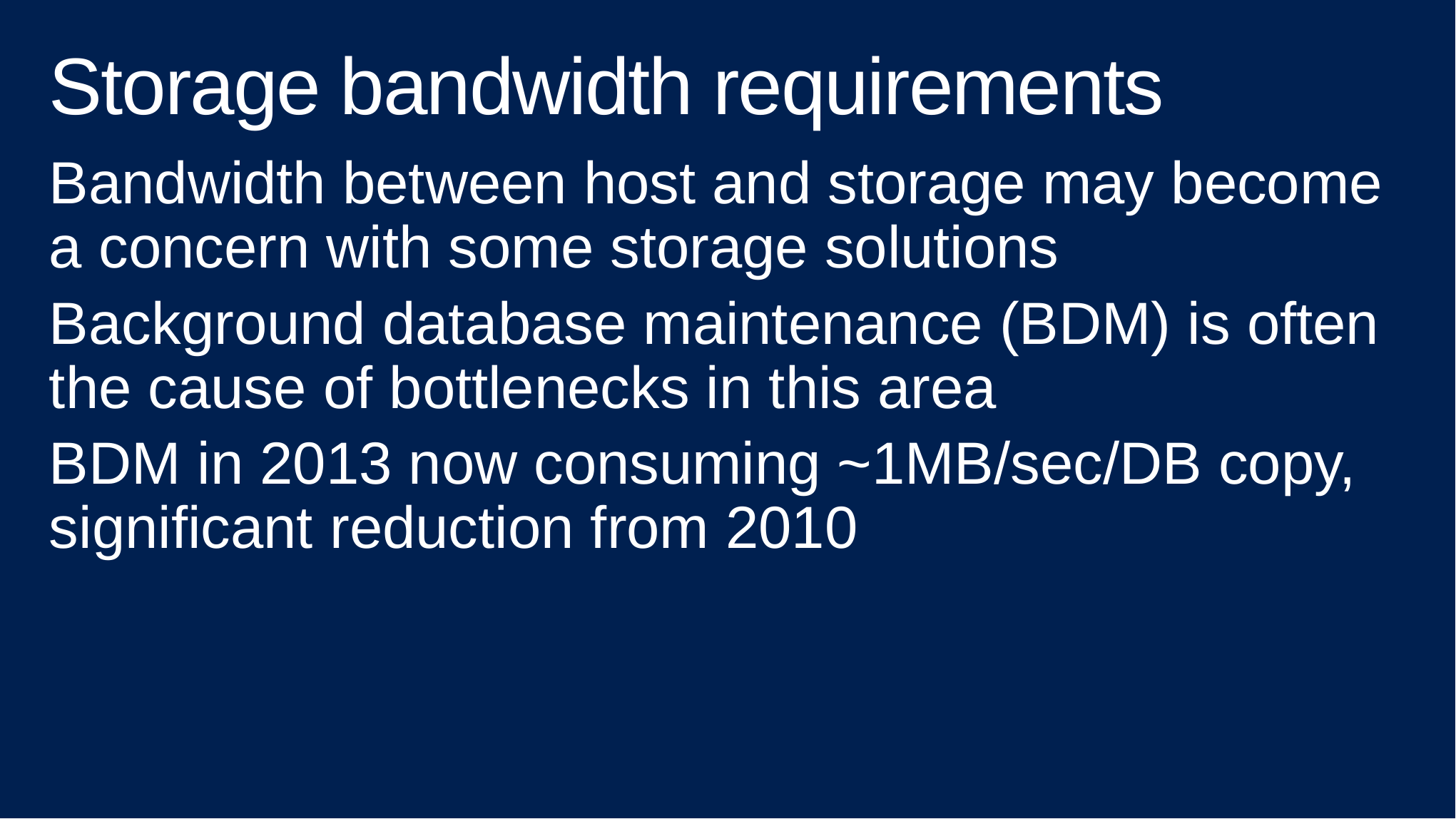

# Storage bandwidth requirements
Bandwidth between host and storage may become a concern with some storage solutions
Background database maintenance (BDM) is often the cause of bottlenecks in this area
BDM in 2013 now consuming ~1MB/sec/DB copy, significant reduction from 2010